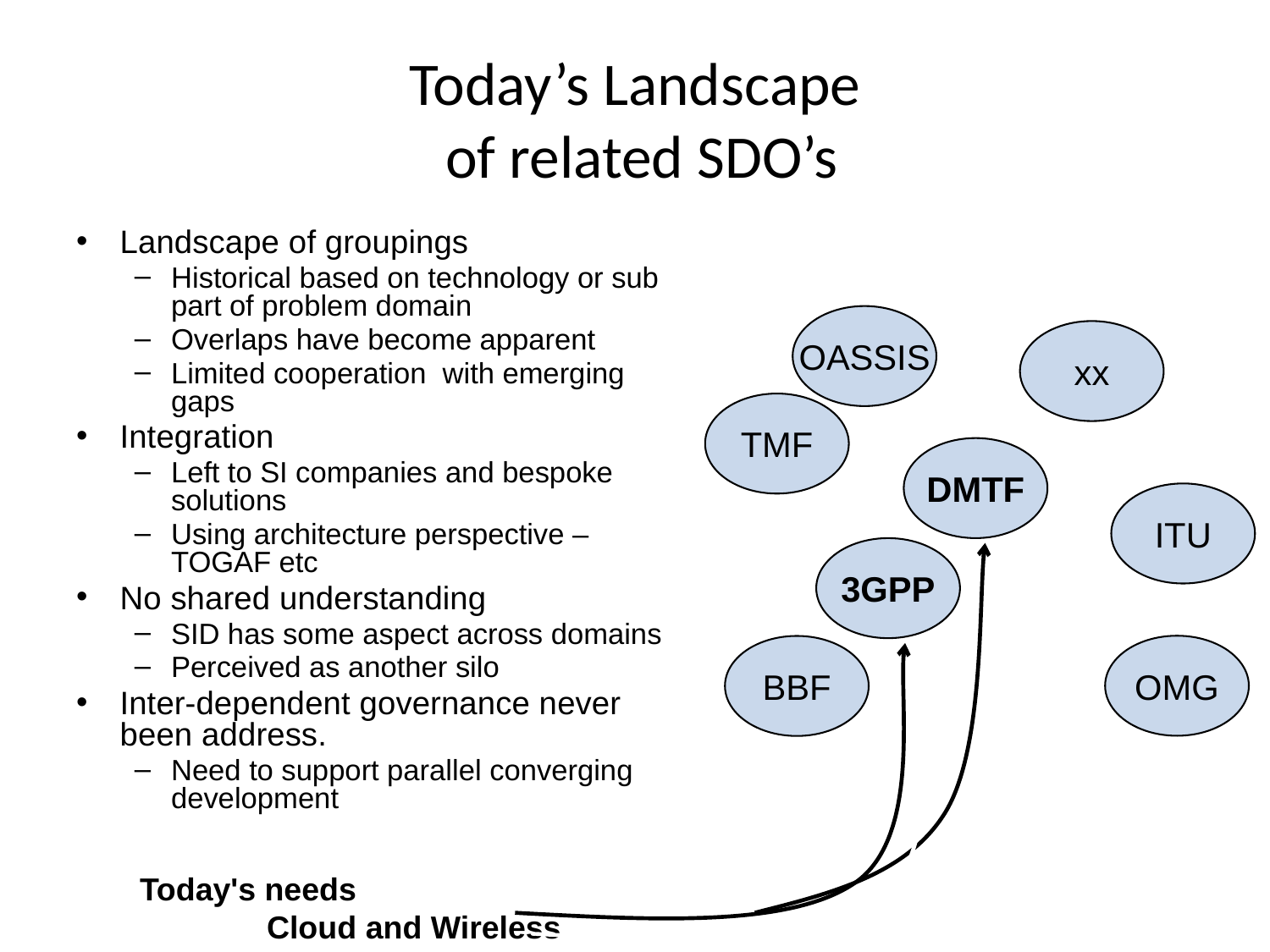

# Today’s Landscape of related SDO’s
Landscape of groupings
Historical based on technology or sub part of problem domain
Overlaps have become apparent
Limited cooperation  with emerging gaps
Integration
Left to SI companies and bespoke solutions
Using architecture perspective – TOGAF etc
No shared understanding
SID has some aspect across domains
Perceived as another silo
Inter-dependent governance never been address.
Need to support parallel converging development

OASSIS
xx
TMF
DMTF
3GPP

Today's needs
	Cloud and Wireless
ITU

OMG
BBF